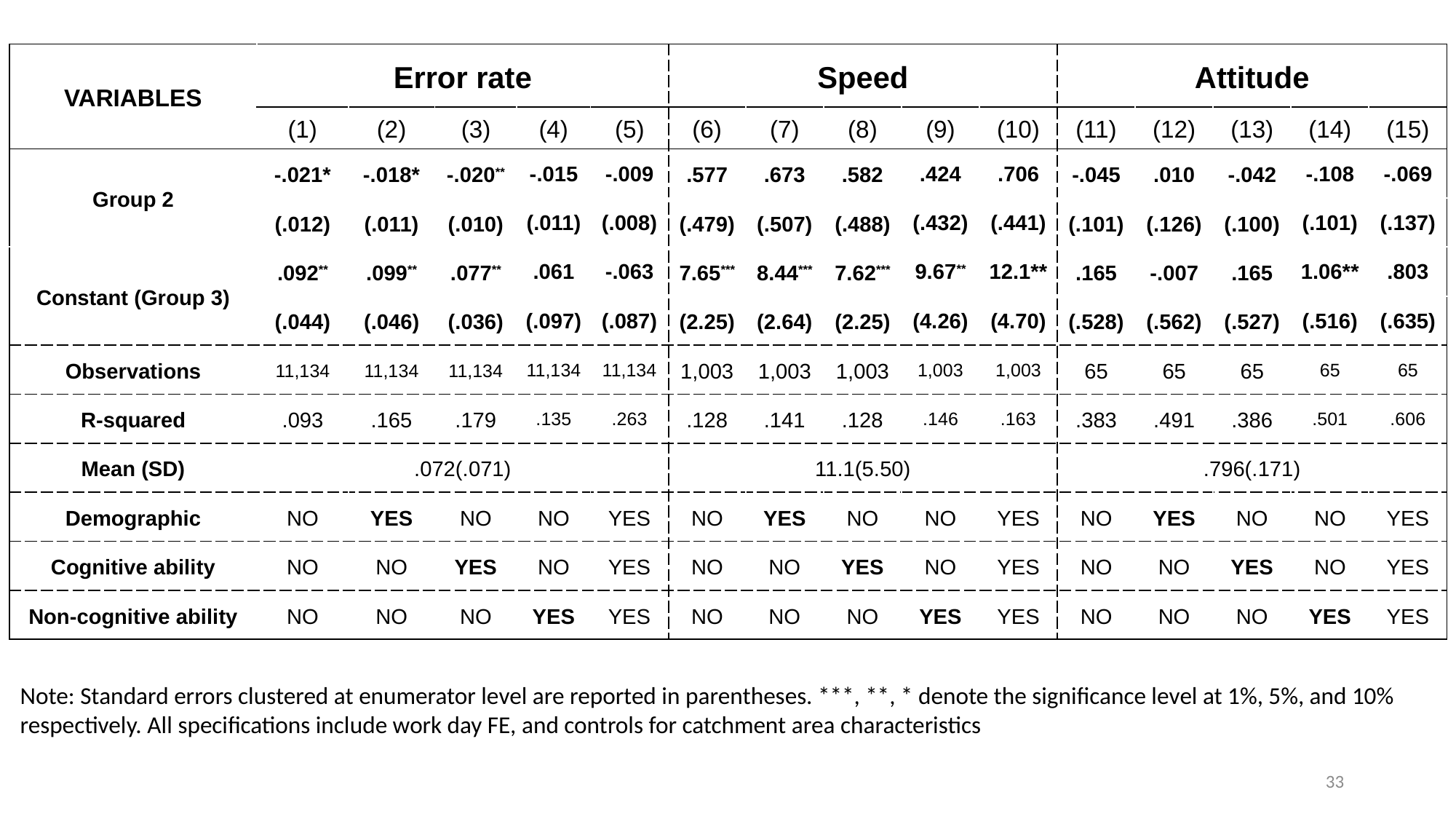

#
| VARIABLES | Error rate |  |  |  |  | Speed |  |  |  |  | Attitude |  |  |  |  |
| --- | --- | --- | --- | --- | --- | --- | --- | --- | --- | --- | --- | --- | --- | --- | --- |
|  | (1) | (2) | (3) | (4) | (5) | (6) | (7) | (8) | (9) | (10) | (11) | (12) | (13) | (14) | (15) |
| Group 2 | -.021\* | -.018\* | -.020\*\* | -.015 | -.009 | .577 | .673 | .582 | .424 | .706 | -.045 | .010 | -.042 | -.108 | -.069 |
|  | (.012) | (.011) | (.010) | (.011) | (.008) | (.479) | (.507) | (.488) | (.432) | (.441) | (.101) | (.126) | (.100) | (.101) | (.137) |
| Constant (Group 3) | .092\*\* | .099\*\* | .077\*\* | .061 | -.063 | 7.65\*\*\* | 8.44\*\*\* | 7.62\*\*\* | 9.67\*\* | 12.1\*\* | .165 | -.007 | .165 | 1.06\*\* | .803 |
|  | (.044) | (.046) | (.036) | (.097) | (.087) | (2.25) | (2.64) | (2.25) | (4.26) | (4.70) | (.528) | (.562) | (.527) | (.516) | (.635) |
| Observations | 11,134 | 11,134 | 11,134 | 11,134 | 11,134 | 1,003 | 1,003 | 1,003 | 1,003 | 1,003 | 65 | 65 | 65 | 65 | 65 |
| R-squared | .093 | .165 | .179 | .135 | .263 | .128 | .141 | .128 | .146 | .163 | .383 | .491 | .386 | .501 | .606 |
| Mean (SD) | .072(.071) |  |  |  |  | 11.1(5.50) |  |  |  |  | .796(.171) |  |  |  |  |
| Demographic | NO | YES | NO | NO | YES | NO | YES | NO | NO | YES | NO | YES | NO | NO | YES |
| Cognitive ability | NO | NO | YES | NO | YES | NO | NO | YES | NO | YES | NO | NO | YES | NO | YES |
| Non-cognitive ability | NO | NO | NO | YES | YES | NO | NO | NO | YES | YES | NO | NO | NO | YES | YES |

Note: Standard errors clustered at enumerator level are reported in parentheses. ***, **, * denote the significance level at 1%, 5%, and 10% respectively. All specifications include work day FE, and controls for catchment area characteristics
33